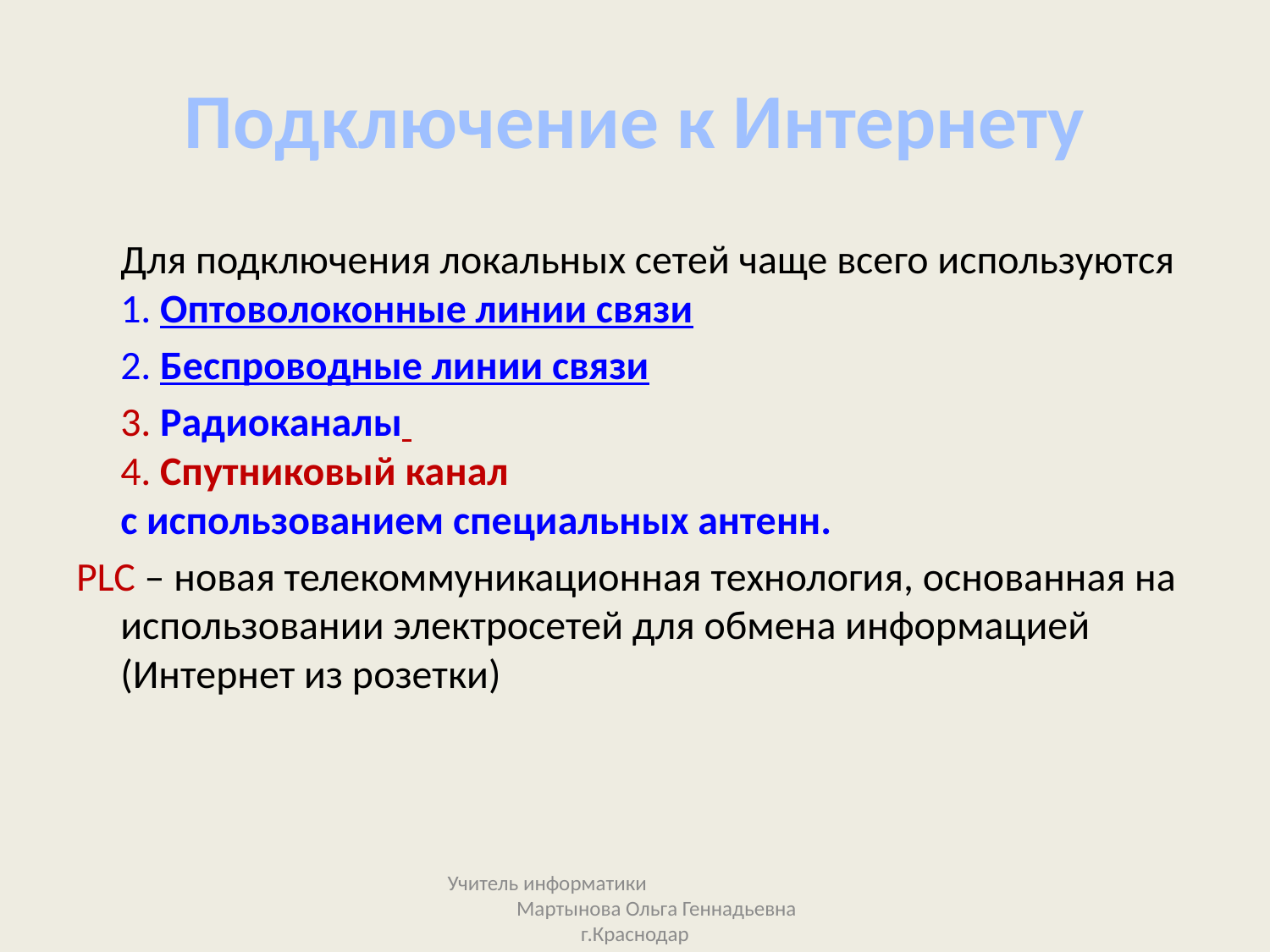

# Подключение к Интернету
Для подключения локальных сетей чаще всего используются
1. Оптоволоконные линии связи
	2. Беспроводные линии связи
	3. Радиоканалы
4. Спутниковый канал с использованием специальных антенн.
PLC – новая телекоммуникационная технология, основанная на использовании электросетей для обмена информацией (Интернет из розетки)
Учитель информатики                                              Мартынова Ольга Геннадьевна г.Краснодар